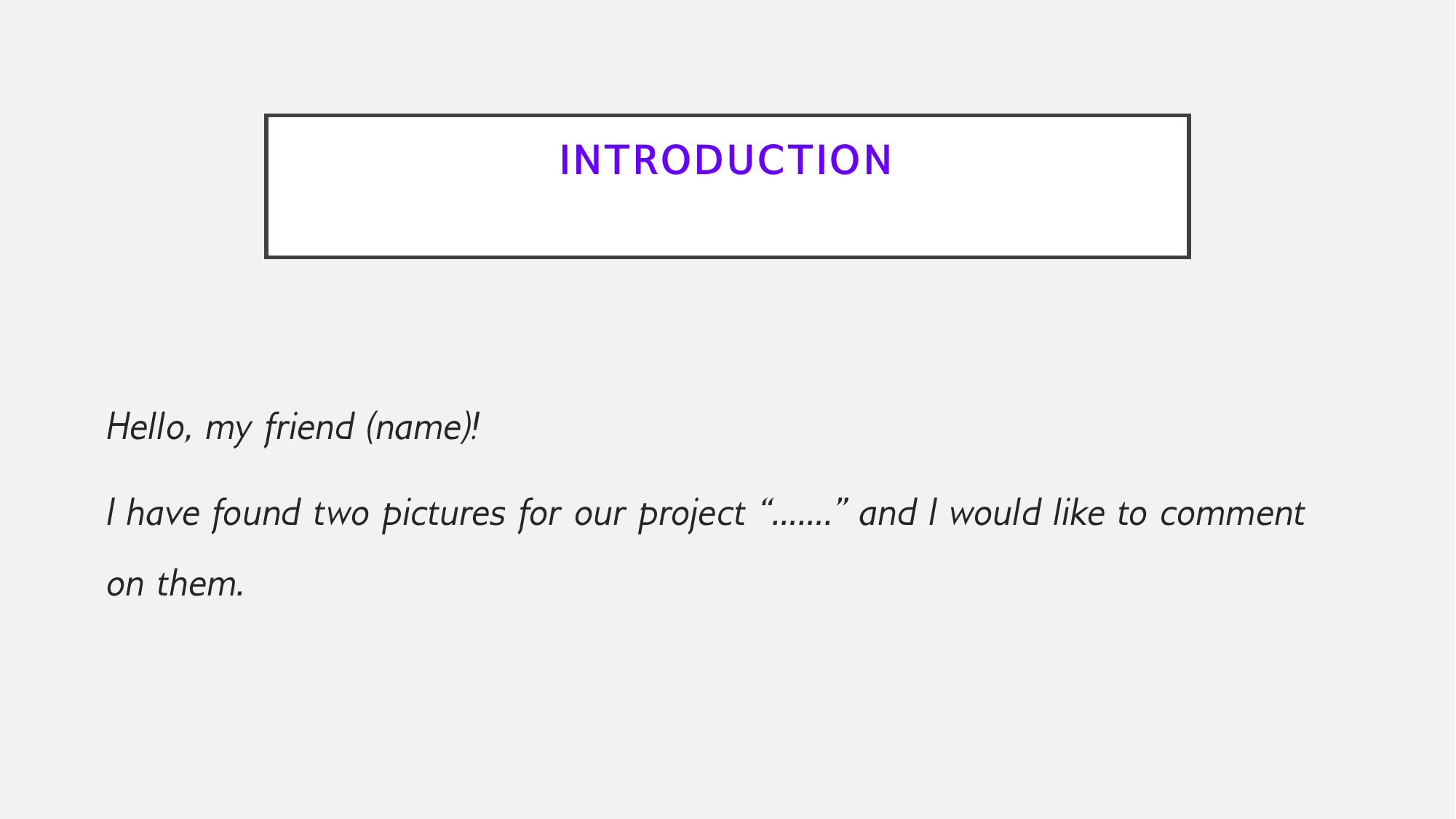

# INTRODUCTION

Hello, my friend (name)!
I have found two pictures for our project “…….” and I would like to comment on them.